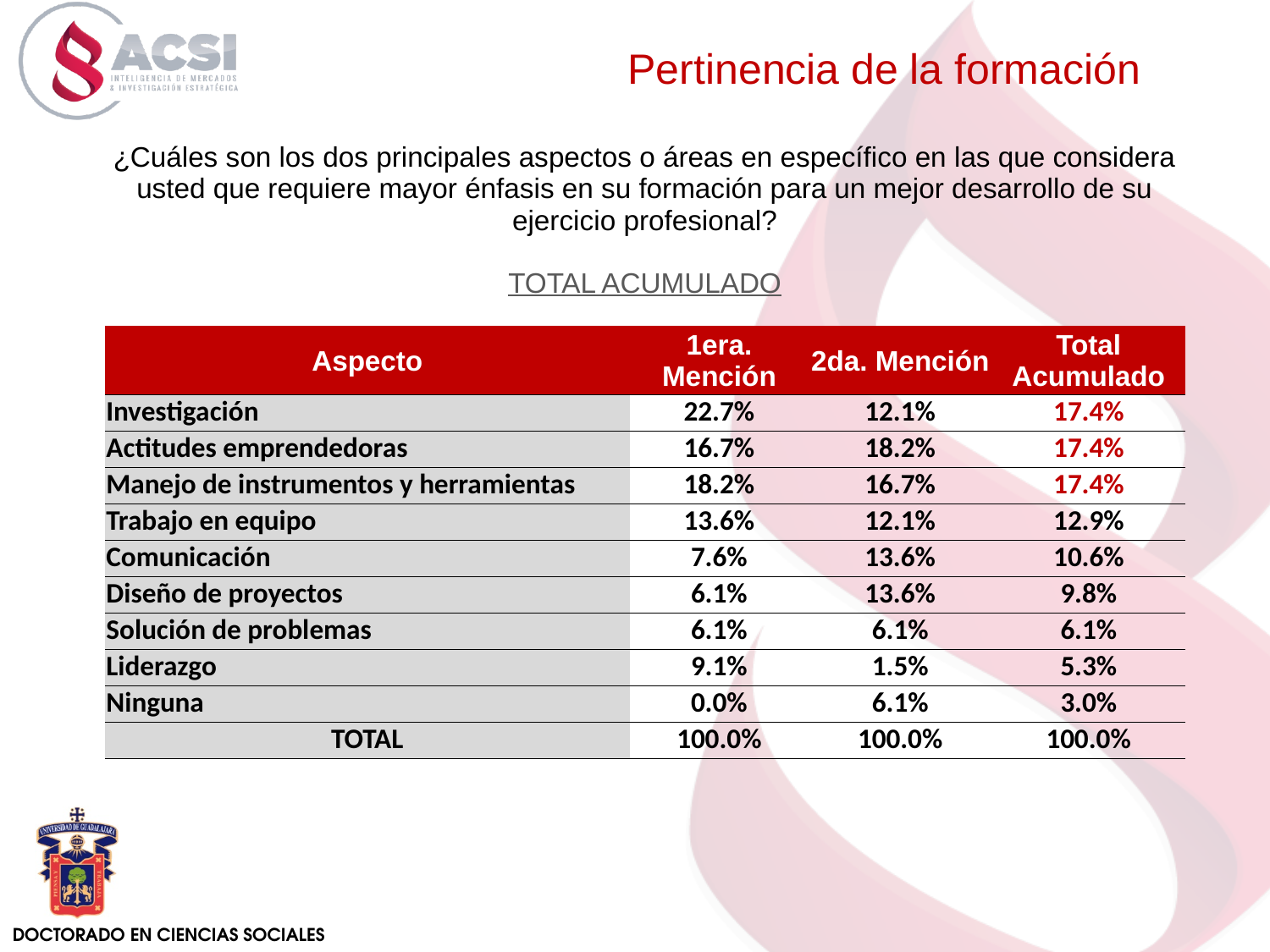

Pertinencia de la formación
¿Cuáles son los dos principales aspectos o áreas en específico en las que considera usted que requiere mayor énfasis en su formación para un mejor desarrollo de su ejercicio profesional?

TOTAL ACUMULADO
| Aspecto | 1era. Mención | 2da. Mención | Total Acumulado |
| --- | --- | --- | --- |
| Investigación | 22.7% | 12.1% | 17.4% |
| Actitudes emprendedoras | 16.7% | 18.2% | 17.4% |
| Manejo de instrumentos y herramientas | 18.2% | 16.7% | 17.4% |
| Trabajo en equipo | 13.6% | 12.1% | 12.9% |
| Comunicación | 7.6% | 13.6% | 10.6% |
| Diseño de proyectos | 6.1% | 13.6% | 9.8% |
| Solución de problemas | 6.1% | 6.1% | 6.1% |
| Liderazgo | 9.1% | 1.5% | 5.3% |
| Ninguna | 0.0% | 6.1% | 3.0% |
| TOTAL | 100.0% | 100.0% | 100.0% |